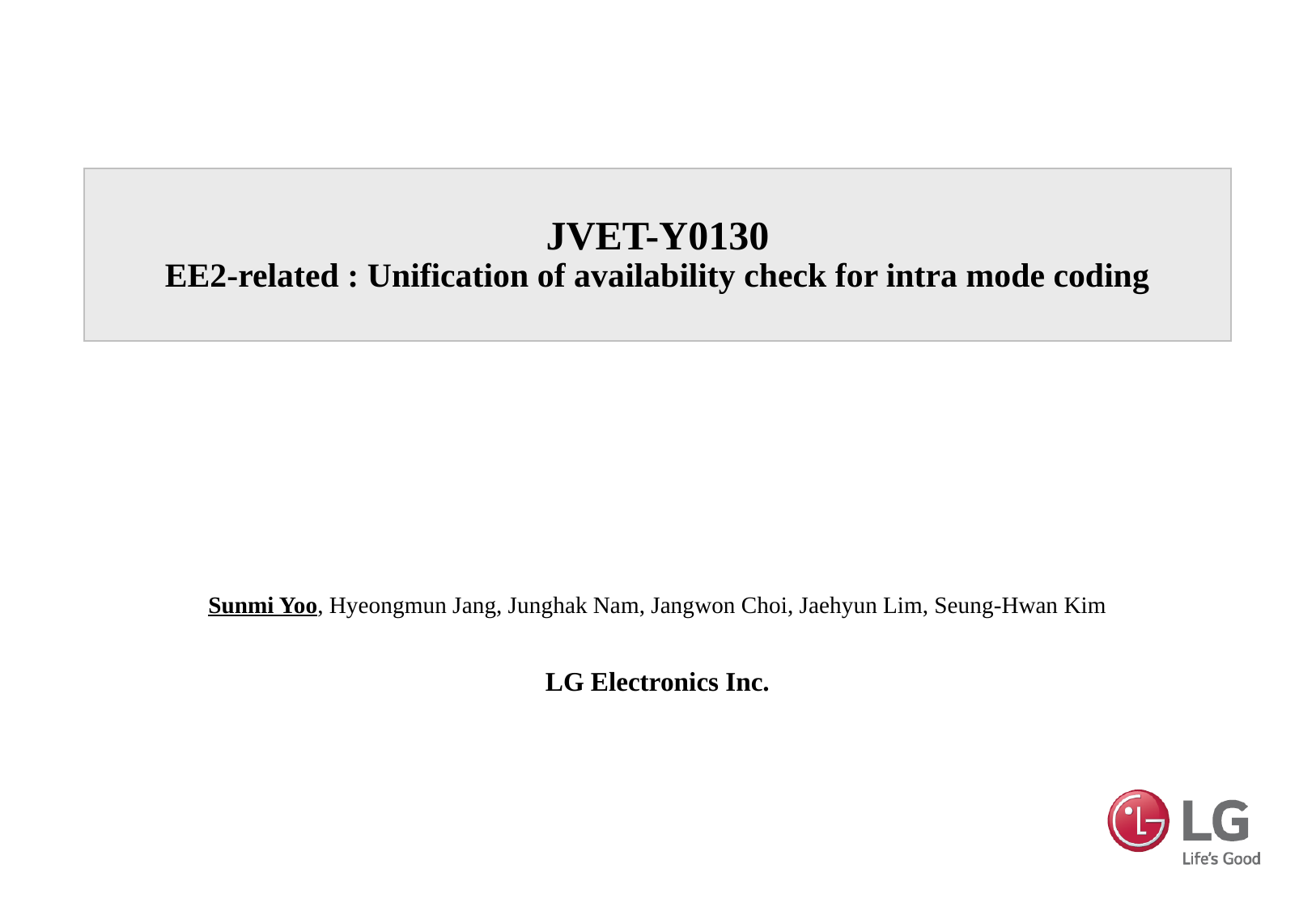

# JVET-Y0130 EE2-related : Unification of availability check for intra mode coding
Sunmi Yoo, Hyeongmun Jang, Junghak Nam, Jangwon Choi, Jaehyun Lim, Seung-Hwan Kim